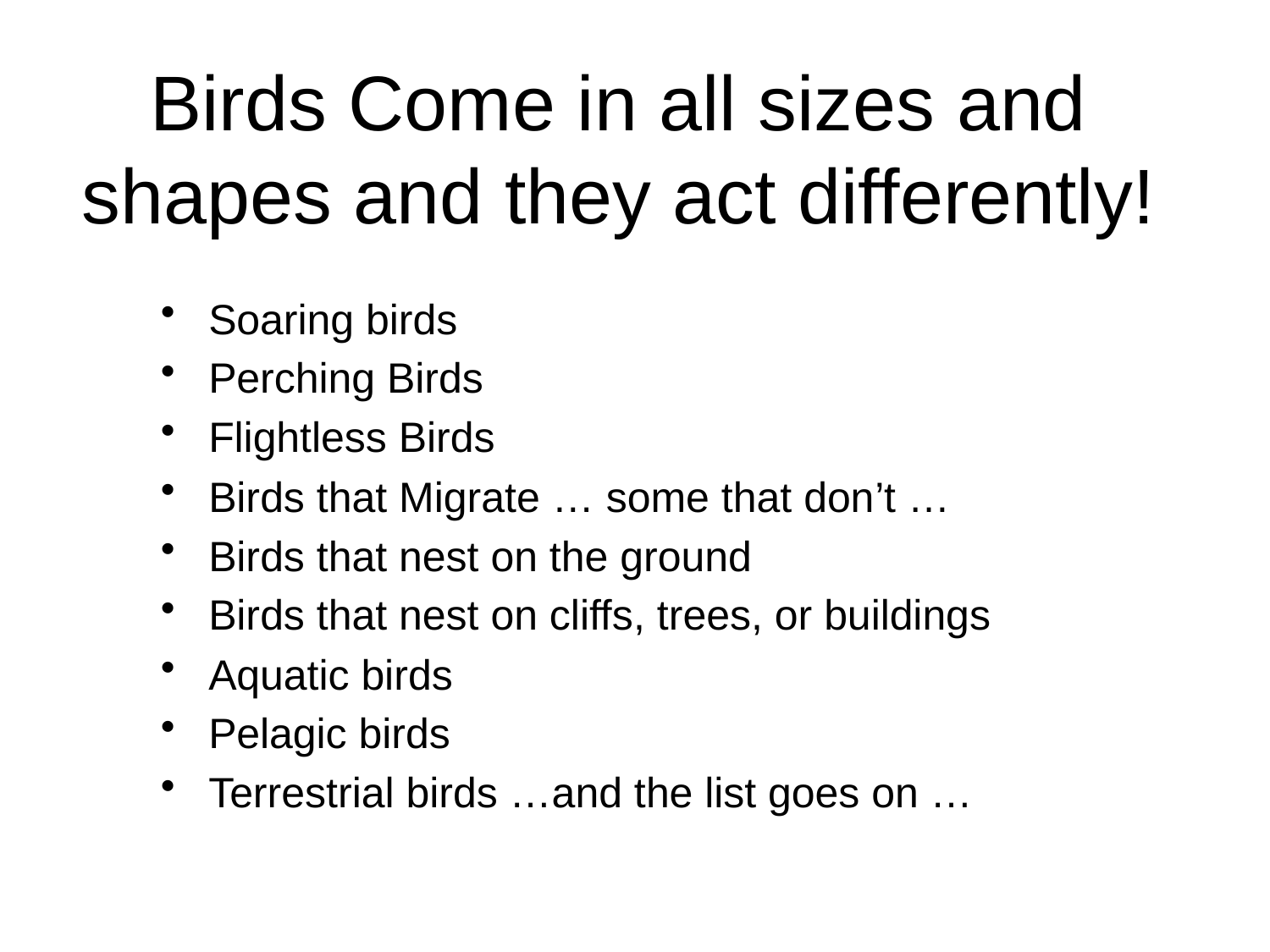

# Birds Come in all sizes and shapes and they act differently!
Soaring birds
Perching Birds
Flightless Birds
Birds that Migrate … some that don’t …
Birds that nest on the ground
Birds that nest on cliffs, trees, or buildings
Aquatic birds
Pelagic birds
Terrestrial birds …and the list goes on …